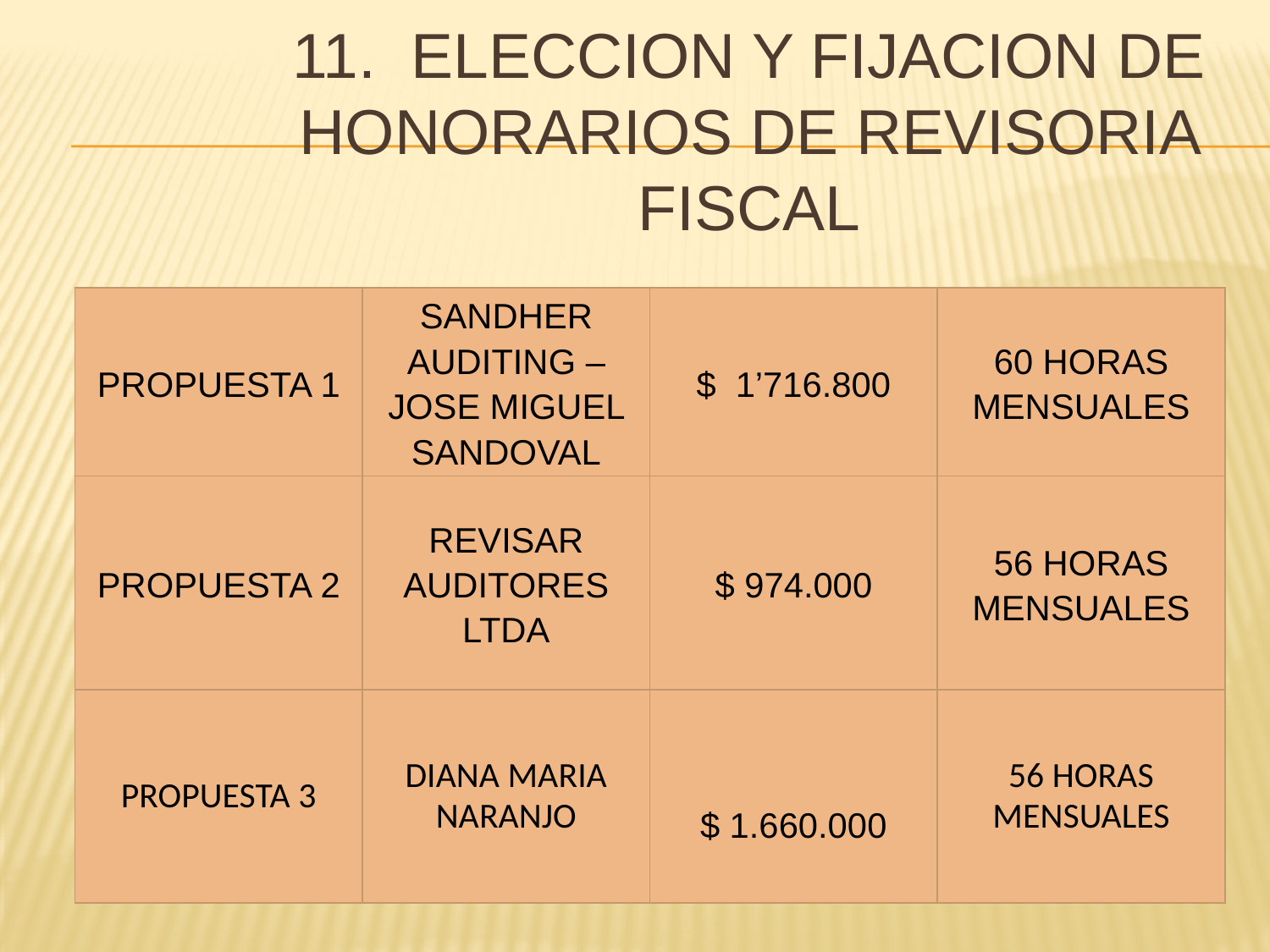

# 11.  ELECCION Y FIJACION DE HONORARIOS DE REVISORIA FISCAL
| PROPUESTA 1 | SANDHER AUDITING – JOSE MIGUEL SANDOVAL | $ 1’716.800 | 60 HORAS MENSUALES |
| --- | --- | --- | --- |
| PROPUESTA 2 | REVISAR AUDITORES LTDA | $ 974.000 | 56 HORAS MENSUALES |
| PROPUESTA 3 | DIANA MARIA NARANJO | $ 1.660.000 | 56 HORAS MENSUALES |